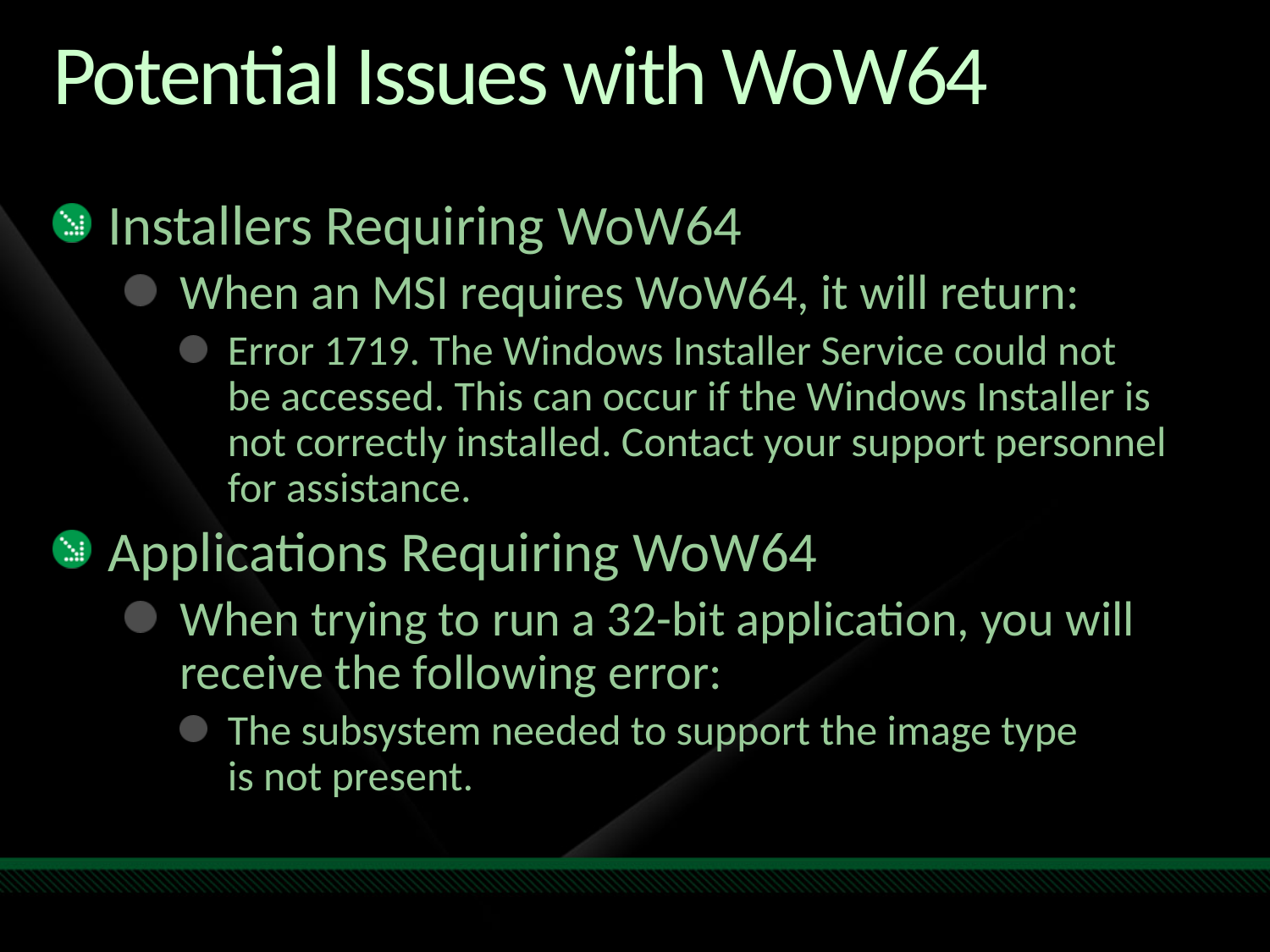

# Potential Issues with WoW64
Installers Requiring WoW64
When an MSI requires WoW64, it will return:
Error 1719. The Windows Installer Service could not
be accessed. This can occur if the Windows Installer is not correctly installed. Contact your support personnel for assistance.
Applications Requiring WoW64
When trying to run a 32-bit application, you will receive the following error:
The subsystem needed to support the image type
is not present.